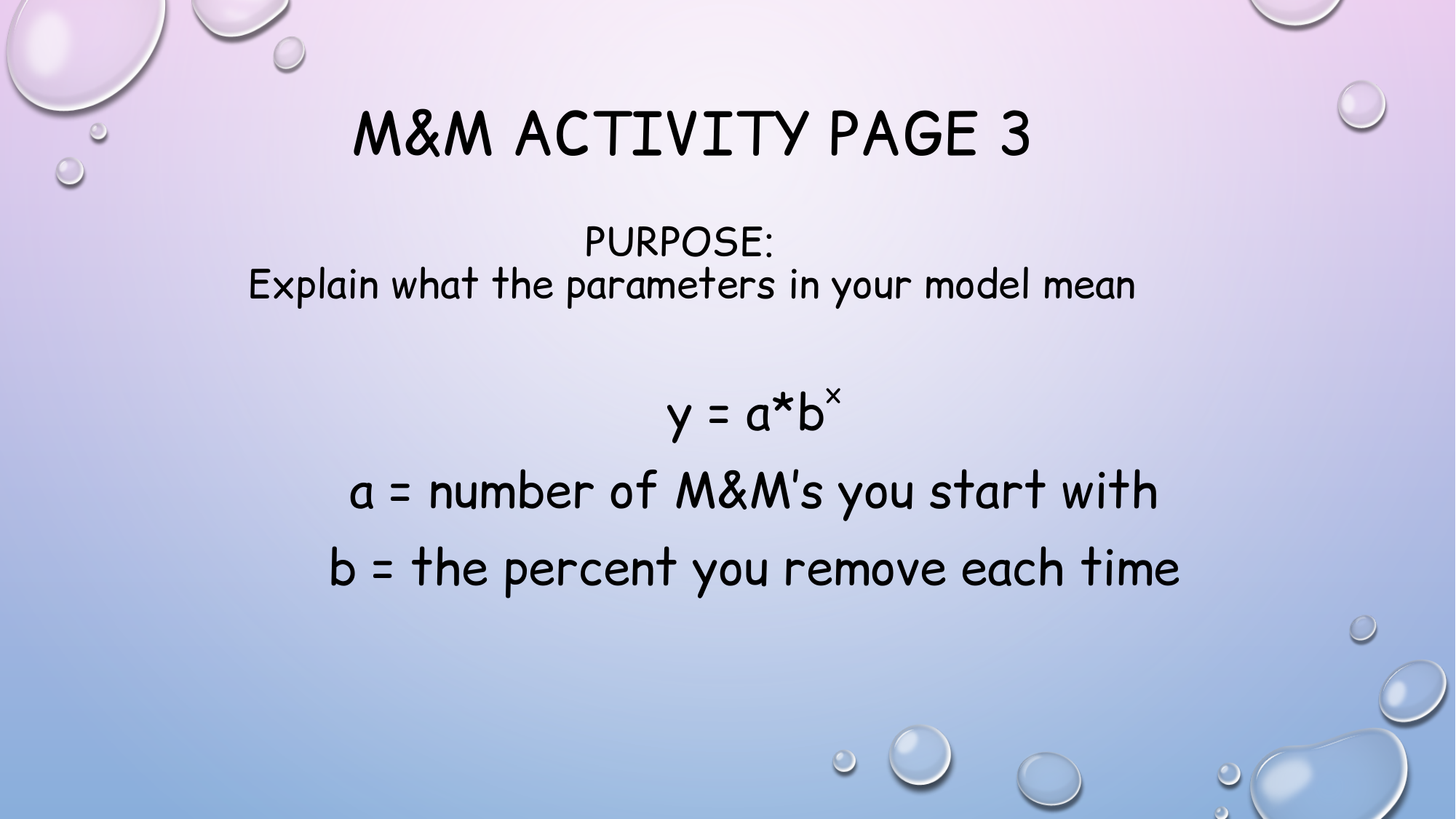

M&M Activity Page 3

PURPOSE:
Explain what the parameters in your model mean
y = a*bx
a = number of M&M’s you start with
b = the percent you remove each time